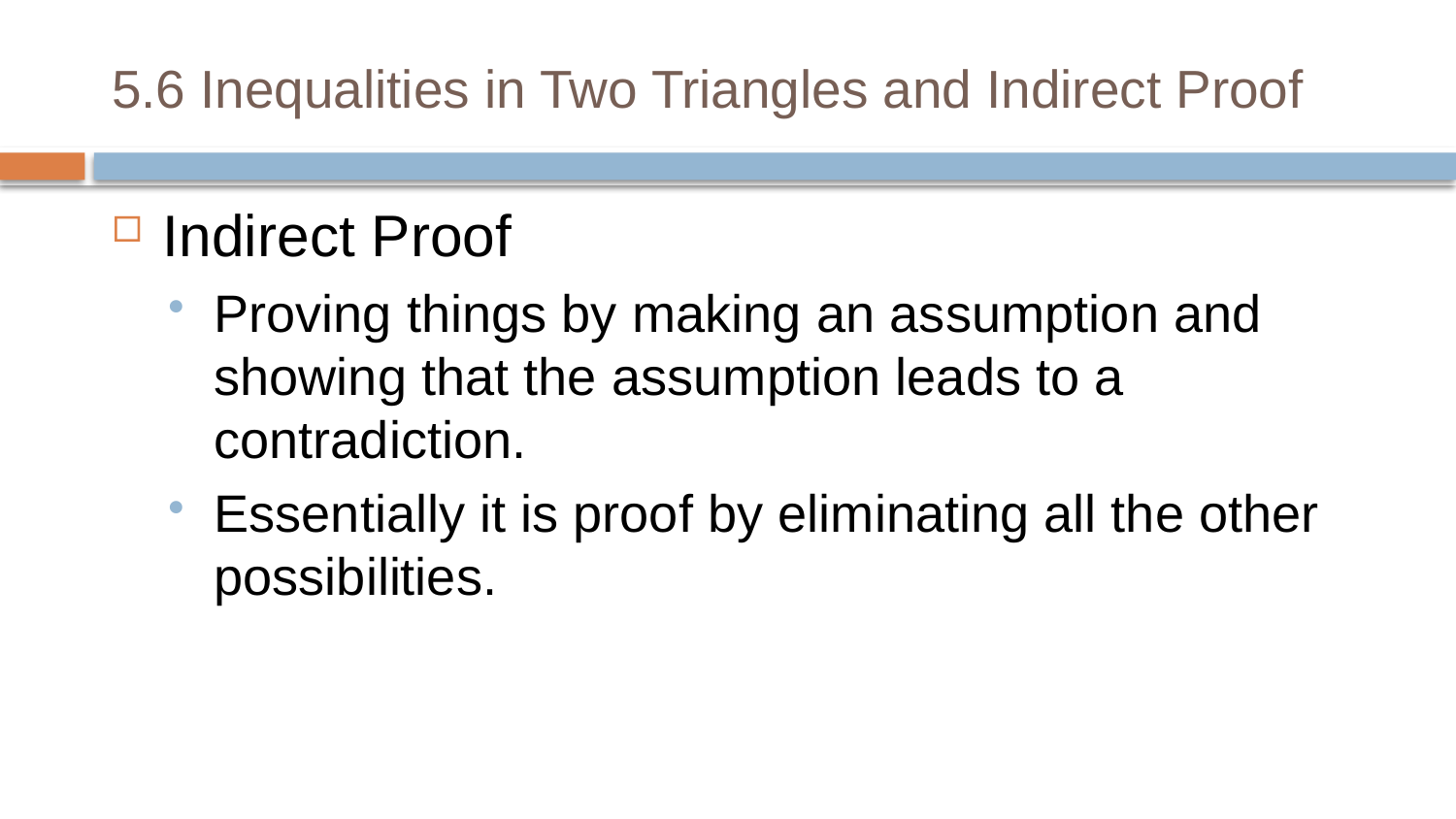

# 5.6 Inequalities in Two Triangles and Indirect Proof
Indirect Proof
Proving things by making an assumption and showing that the assumption leads to a contradiction.
Essentially it is proof by eliminating all the other possibilities.